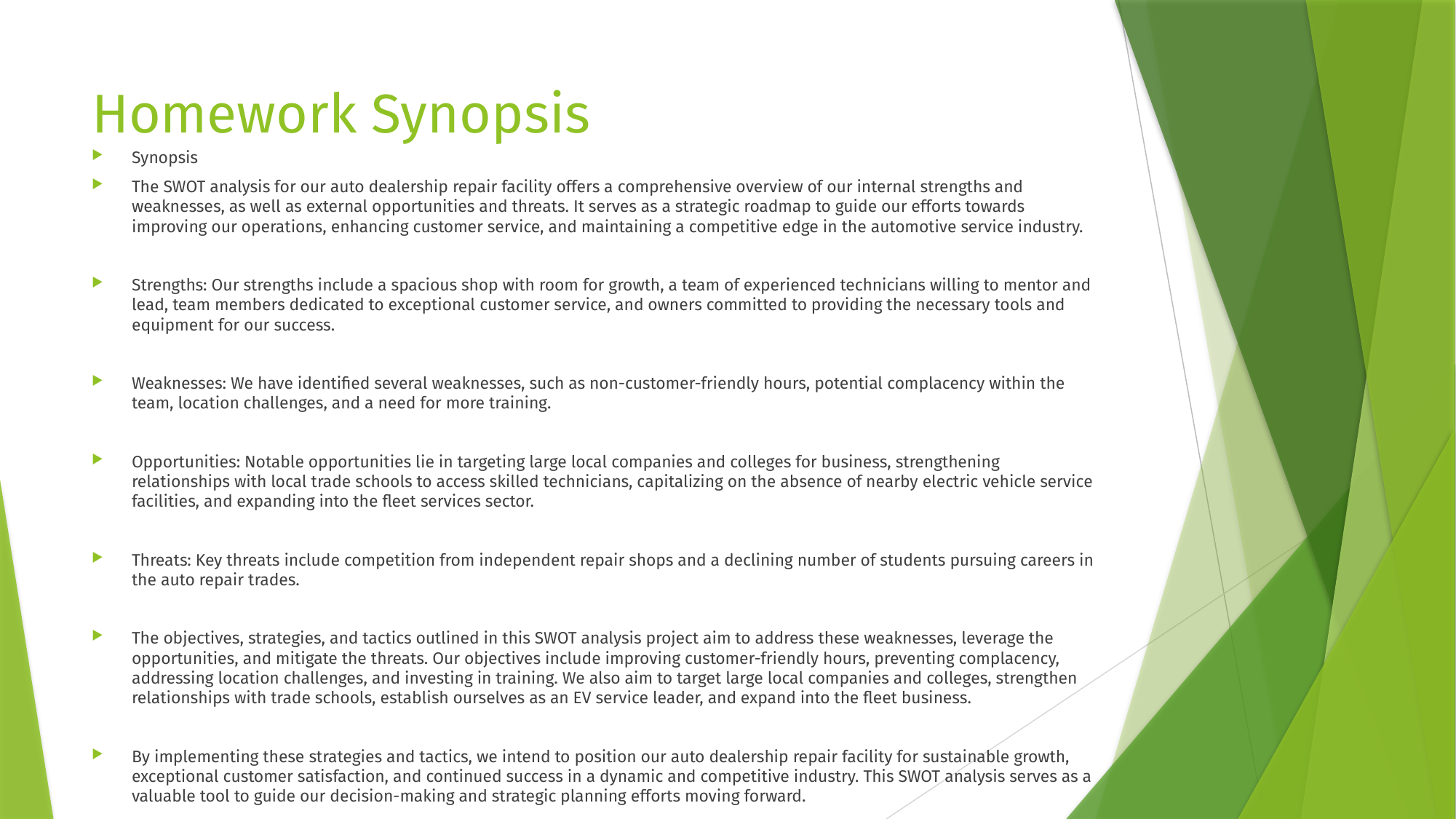

# Homework Synopsis
Synopsis
The SWOT analysis for our auto dealership repair facility offers a comprehensive overview of our internal strengths and weaknesses, as well as external opportunities and threats. It serves as a strategic roadmap to guide our efforts towards improving our operations, enhancing customer service, and maintaining a competitive edge in the automotive service industry.

Strengths: Our strengths include a spacious shop with room for growth, a team of experienced technicians willing to mentor and lead, team members dedicated to exceptional customer service, and owners committed to providing the necessary tools and equipment for our success.

Weaknesses: We have identified several weaknesses, such as non-customer-friendly hours, potential complacency within the team, location challenges, and a need for more training.

Opportunities: Notable opportunities lie in targeting large local companies and colleges for business, strengthening relationships with local trade schools to access skilled technicians, capitalizing on the absence of nearby electric vehicle service facilities, and expanding into the fleet services sector.

Threats: Key threats include competition from independent repair shops and a declining number of students pursuing careers in the auto repair trades.

The objectives, strategies, and tactics outlined in this SWOT analysis project aim to address these weaknesses, leverage the opportunities, and mitigate the threats. Our objectives include improving customer-friendly hours, preventing complacency, addressing location challenges, and investing in training. We also aim to target large local companies and colleges, strengthen relationships with trade schools, establish ourselves as an EV service leader, and expand into the fleet business.

By implementing these strategies and tactics, we intend to position our auto dealership repair facility for sustainable growth, exceptional customer satisfaction, and continued success in a dynamic and competitive industry. This SWOT analysis serves as a valuable tool to guide our decision-making and strategic planning efforts moving forward.